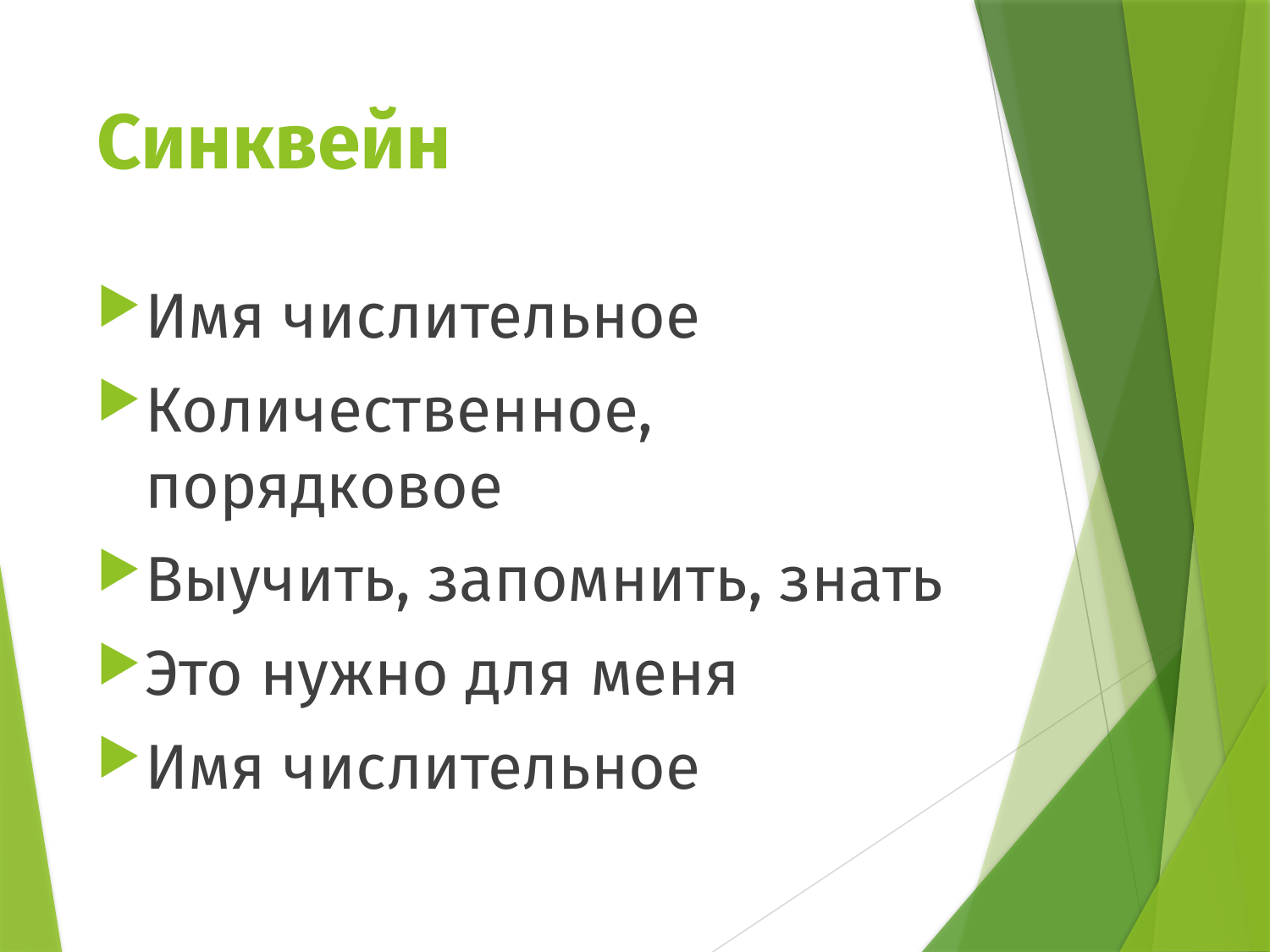

# Синквейн
Имя числительное
Количественное, порядковое
Выучить, запомнить, знать
Это нужно для меня
Имя числительное